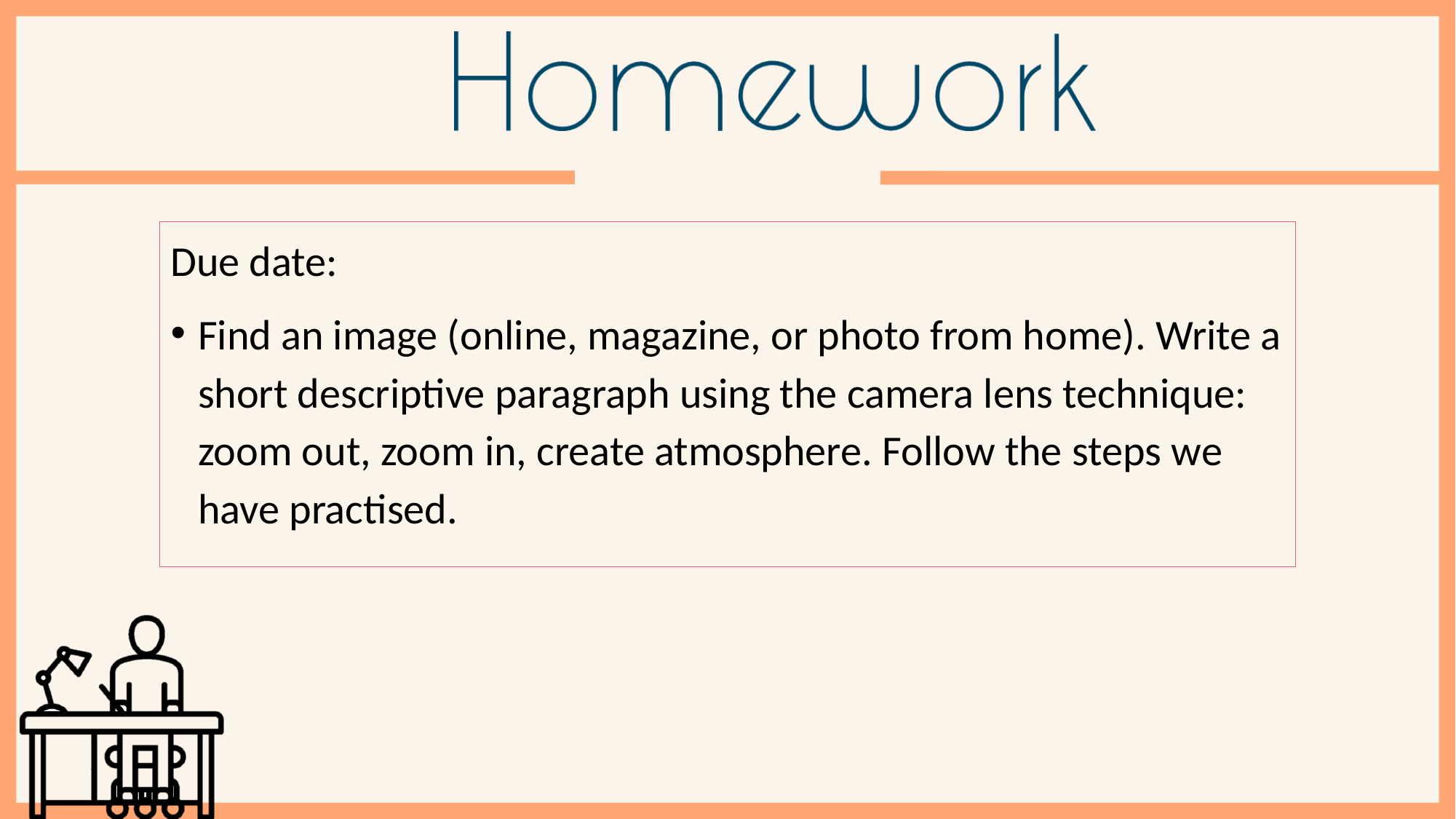

Due date:
Find an image (online, magazine, or photo from home). Write a short descriptive paragraph using the camera lens technique: zoom out, zoom in, create atmosphere. Follow the steps we have practised.